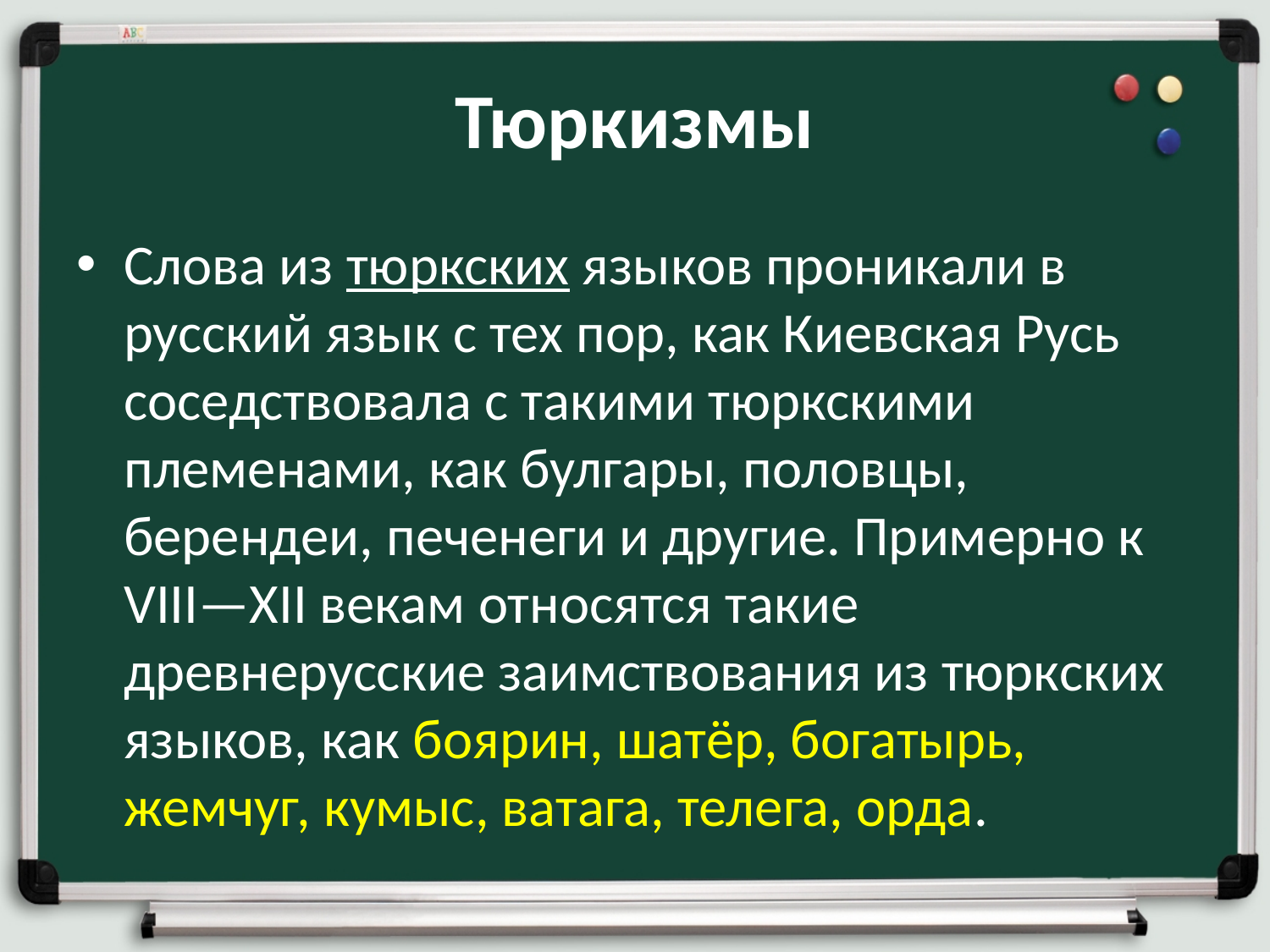

# Тюркизмы
Слова из тюркских языков проникали в русский язык с тех пор, как Киевская Русь соседствовала с такими тюркскими племенами, как булгары, половцы, берендеи, печенеги и другие. Примерно к VIII—XII векам относятся такие древнерусские заимствования из тюркских языков, как боярин, шатёр, богатырь, жемчуг, кумыс, ватага, телега, орда.